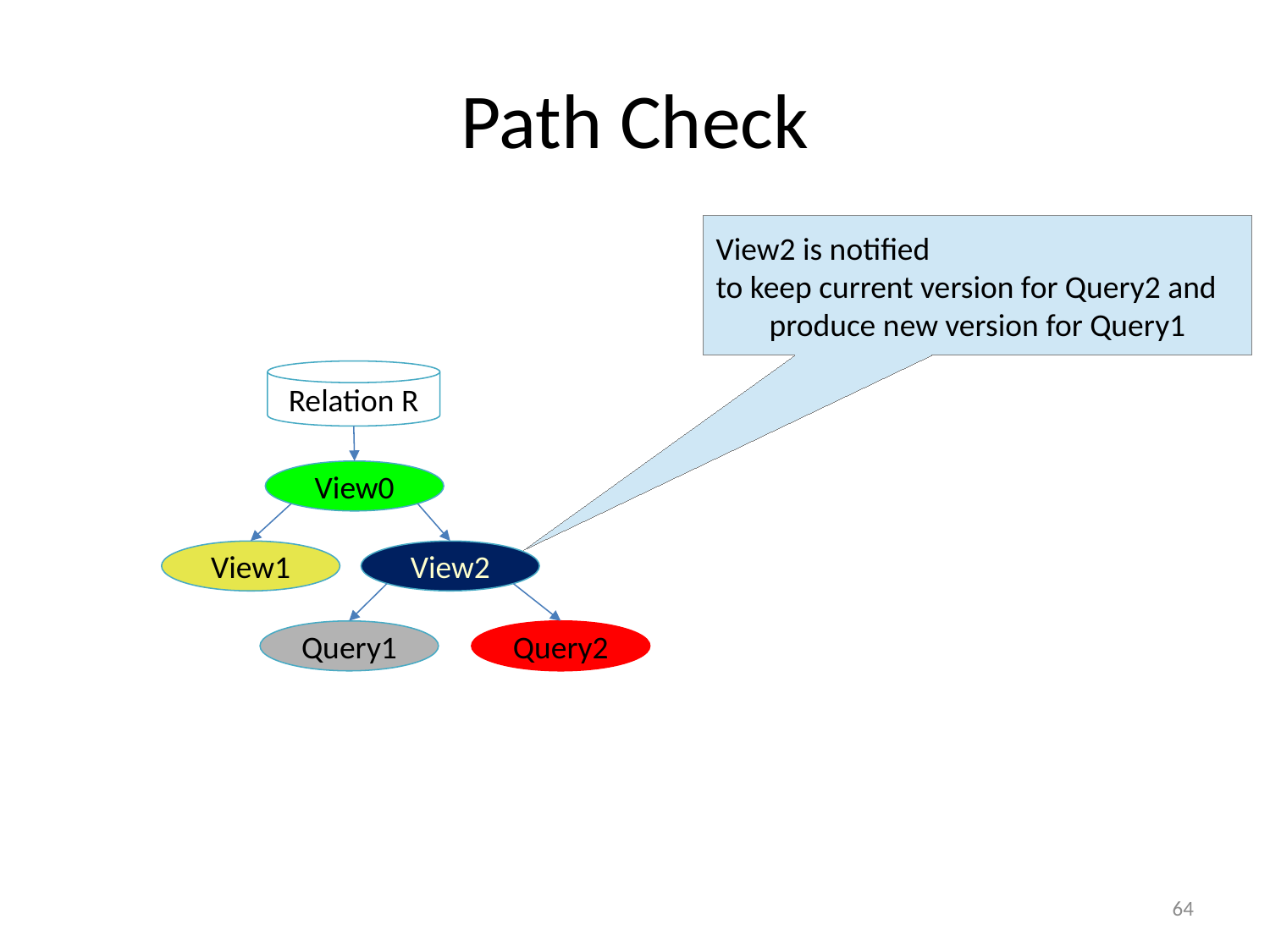

# Path Check
View2 is notified
to keep current version for Query2 and
produce new version for Query1
Relation R

View0

View1
View2

Query1
Query2
64